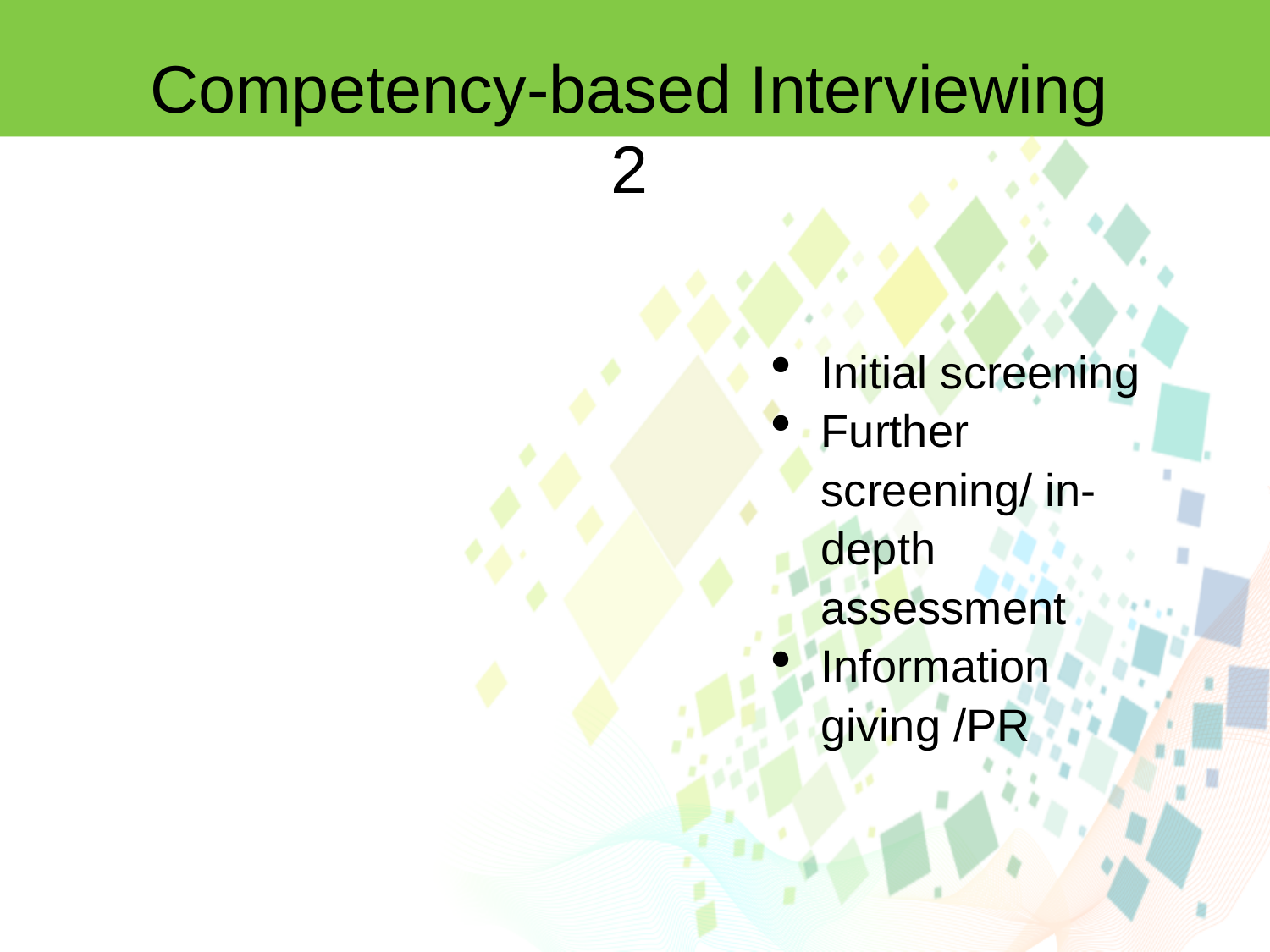

Competency-based Interviewing 2
Initial screening
Further screening/ in-depth assessment
Information giving /PR